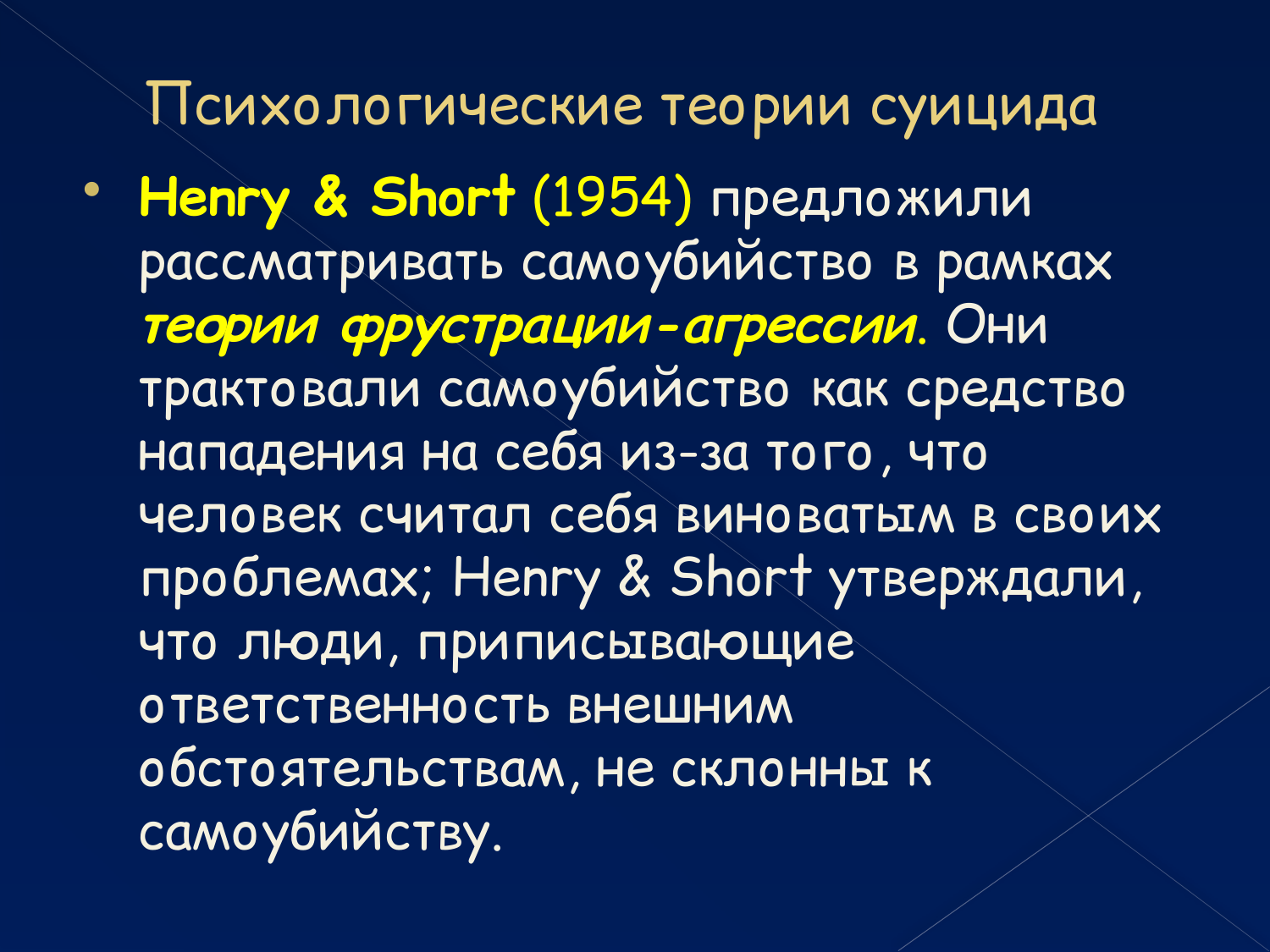

# Психологические теории суицида
Henry & Short (1954) предложили рассматривать самоубийство в рамках теории фрустрации-агрессии. Они трактовали самоубийство как средство нападения на себя из-за того, что человек считал себя виноватым в своих проблемах; Henry & Short утверждали, что люди, приписывающие ответственность внешним обстоятельствам, не склонны к самоубийству.